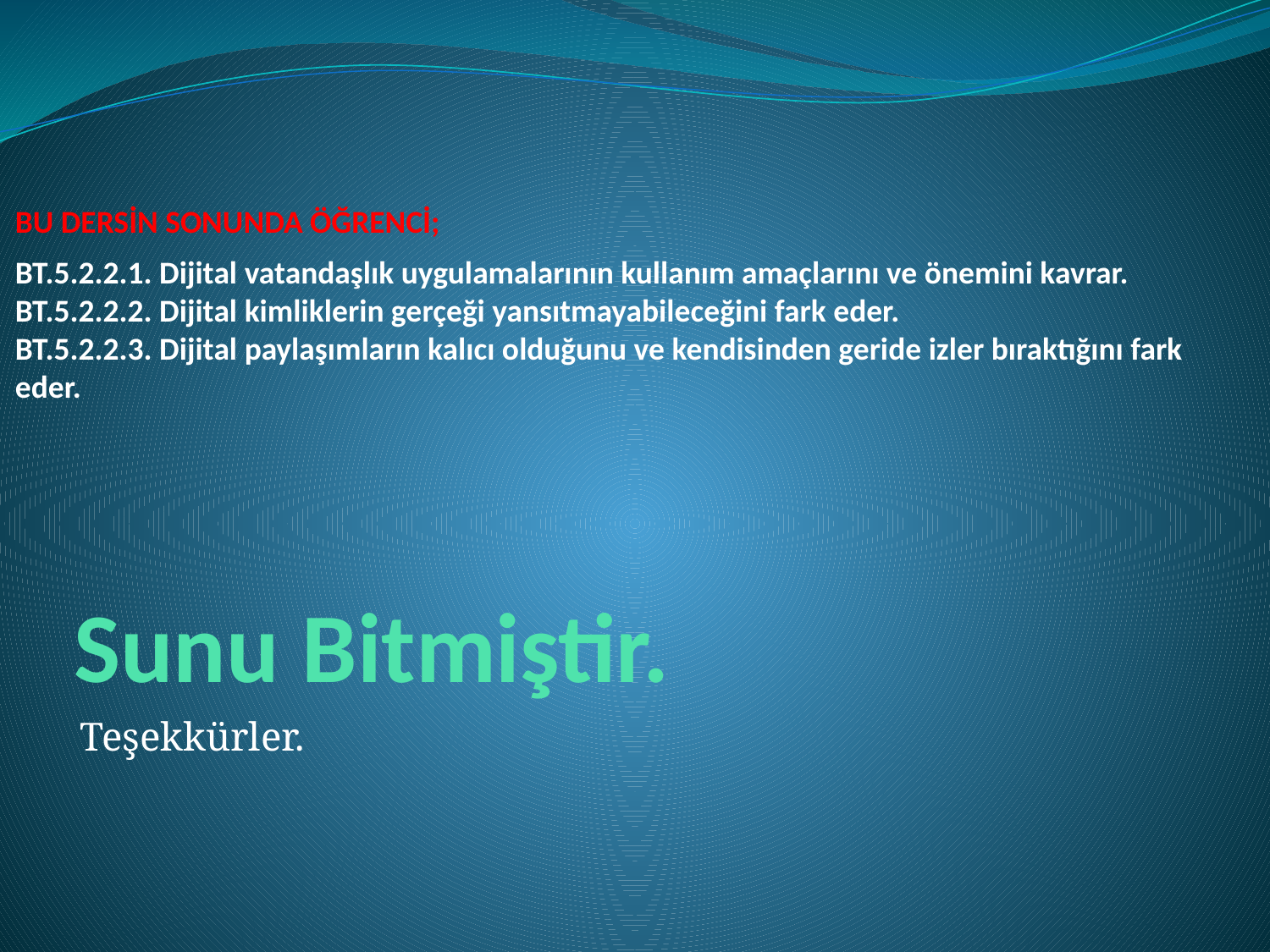

BU DERSİN SONUNDA ÖĞRENCİ;
BT.5.2.2.1. Dijital vatandaşlık uygulamalarının kullanım amaçlarını ve önemini kavrar.
BT.5.2.2.2. Dijital kimliklerin gerçeği yansıtmayabileceğini fark eder.
BT.5.2.2.3. Dijital paylaşımların kalıcı olduğunu ve kendisinden geride izler bıraktığını fark eder.
# Sunu Bitmiştir.
Teşekkürler.